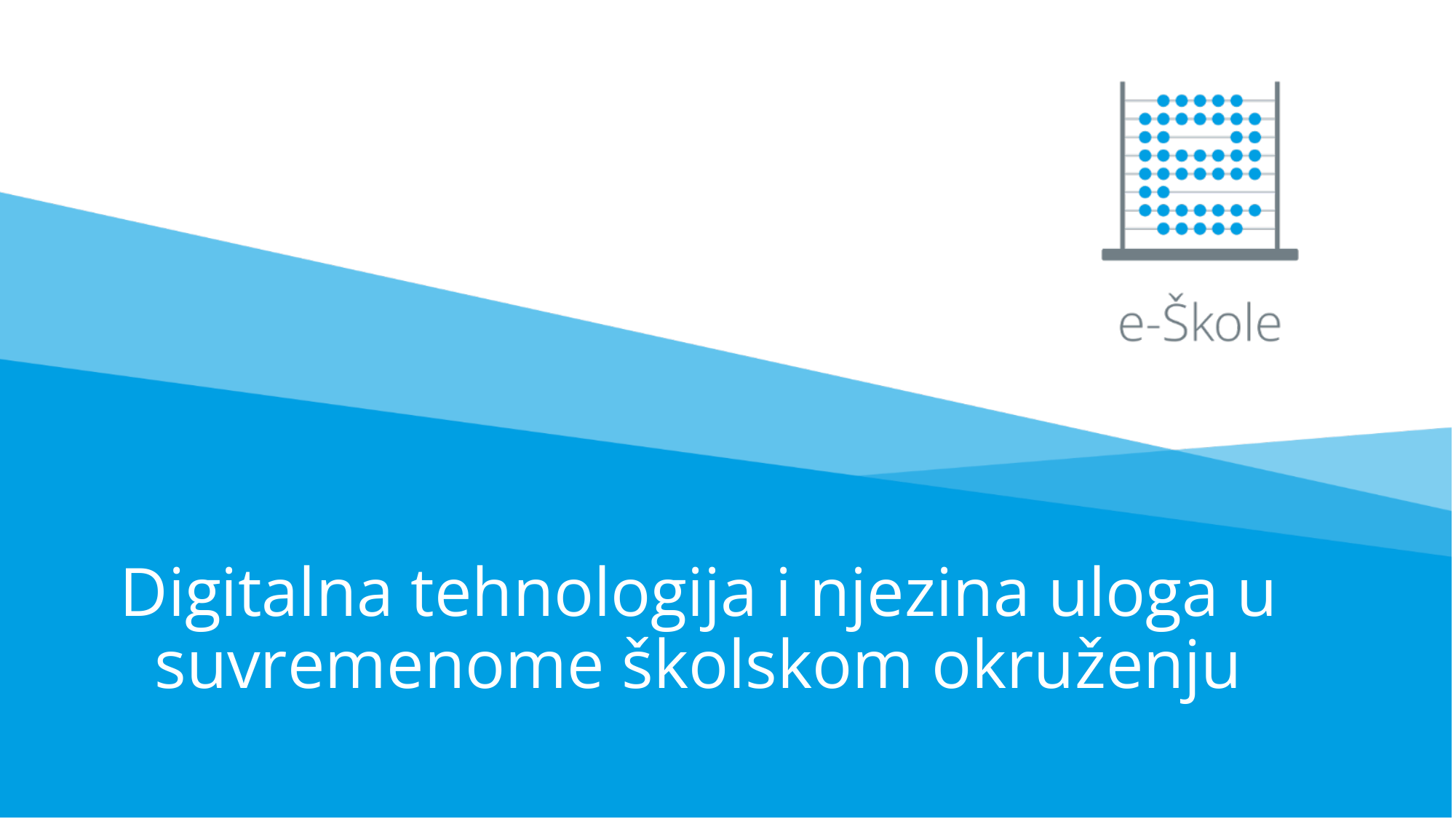

# Digitalna tehnologija i njezina uloga u suvremenome školskom okruženju